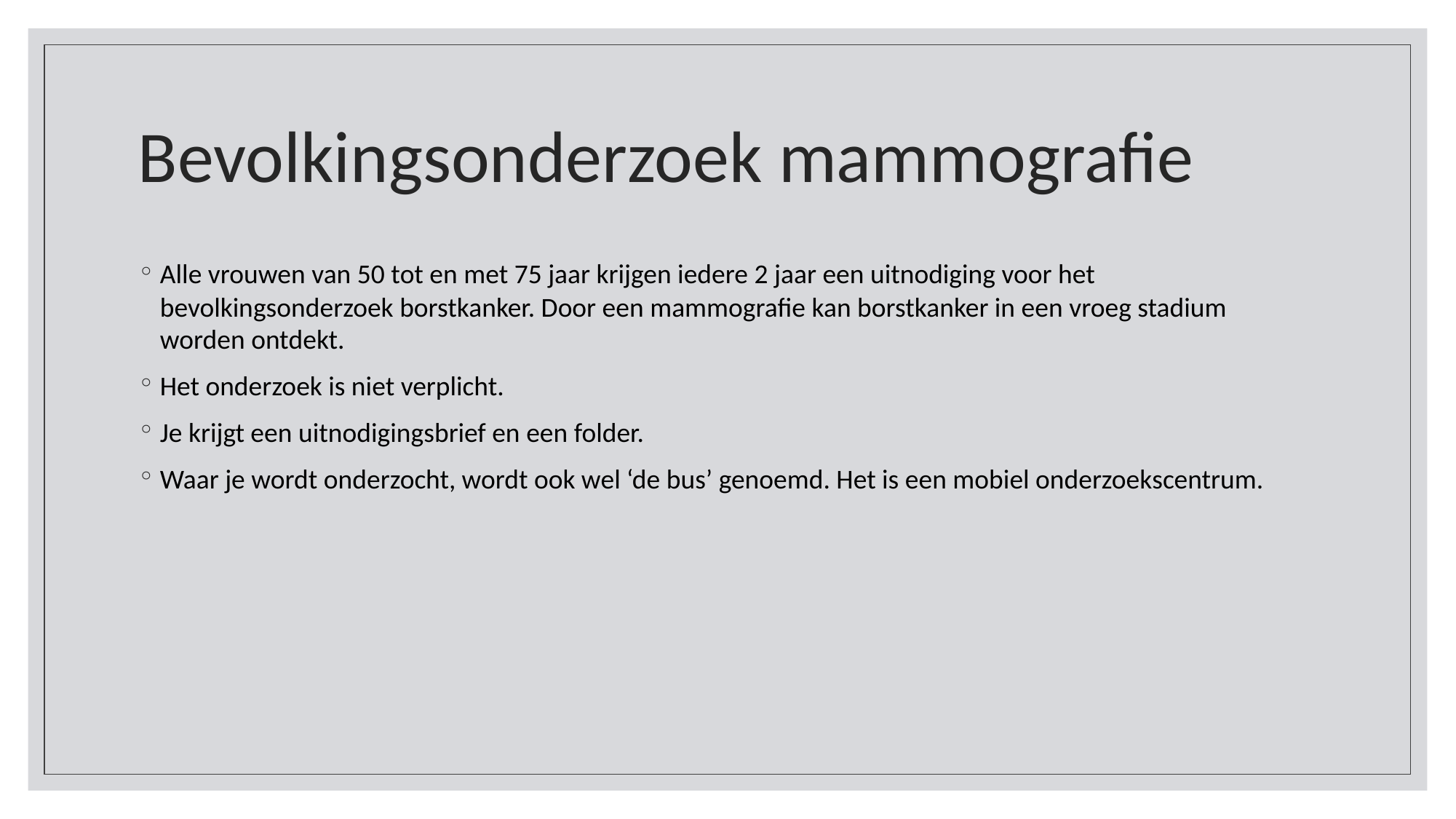

# Bevolkingsonderzoek mammografie
Alle vrouwen van 50 tot en met 75 jaar krijgen iedere 2 jaar een uitnodiging voor het bevolkingsonderzoek borstkanker. Door een mammografie kan borstkanker in een vroeg stadium worden ontdekt.
Het onderzoek is niet verplicht.
Je krijgt een uitnodigingsbrief en een folder.
Waar je wordt onderzocht, wordt ook wel ‘de bus’ genoemd. Het is een mobiel onderzoekscentrum.